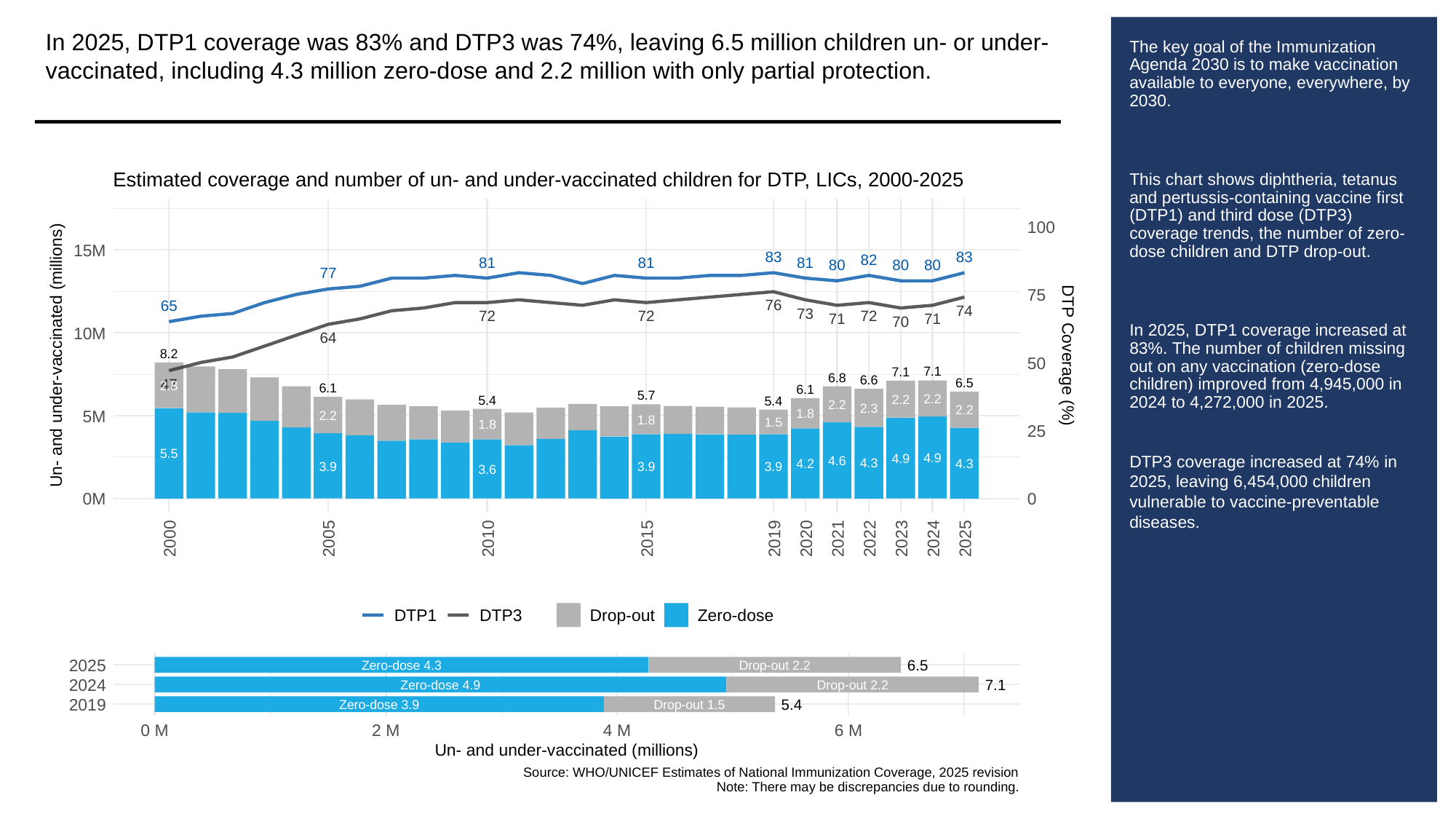

In 2025, DTP1 coverage was 83% and DTP3 was 74%, leaving 6.5 million children un- or under-vaccinated, including 4.3 million zero-dose and 2.2 million with only partial protection.
# The key goal of the Immunization Agenda 2030 is to make vaccination available to everyone, everywhere, by 2030.

This chart shows diphtheria, tetanus and pertussis-containing vaccine first (DTP1) and third dose (DTP3) coverage trends, the number of zero-dose children and DTP drop-out.

In 2025, DTP1 coverage increased at 83%. The number of children missing out on any vaccination (zero-dose children) improved from 4,945,000 in 2024 to 4,272,000 in 2025.

DTP3 coverage increased at 74% in 2025, leaving 6,454,000 children vulnerable to vaccine-preventable diseases.

Estimated coverage and number of un- and under-vaccinated children for DTP, LICs, 2000-2025

100
15M

83
83
82
81
81
81
80
80
80
77

75

76
65
74
73
72
72
72
71
71
70
10M
64

8.2
Un- and under-vaccinated (millions)
DTP Coverage (%)
50

7.1
7.1

6.8

6.6

6.5
47

2.8
6.1
6.1

5.7

2.2
2.2
5.4
5.4

2.2
2.3

2.2

1.8

5M
2.2

1.8

1.5

1.8

25

5.5
4.9
4.9
4.6

4.3
4.3
4.2
3.9
3.9
3.9
3.6
0M
0

2000
2005
2010
2015
2019
2020
2021
2022
2023
2024
2025

DTP1
DTP3
Drop-out
Zero-dose

2025
6.5
Zero-dose 4.3
Drop-out 2.2

2024
7.1
Zero-dose 4.9
Drop-out 2.2

2019
5.4
Zero-dose 3.9
Drop-out 1.5

0 M
2 M
4 M
6 M
Un- and under-vaccinated (millions)
Source: WHO/UNICEF Estimates of National Immunization Coverage, 2025 revision
Note: There may be discrepancies due to rounding.